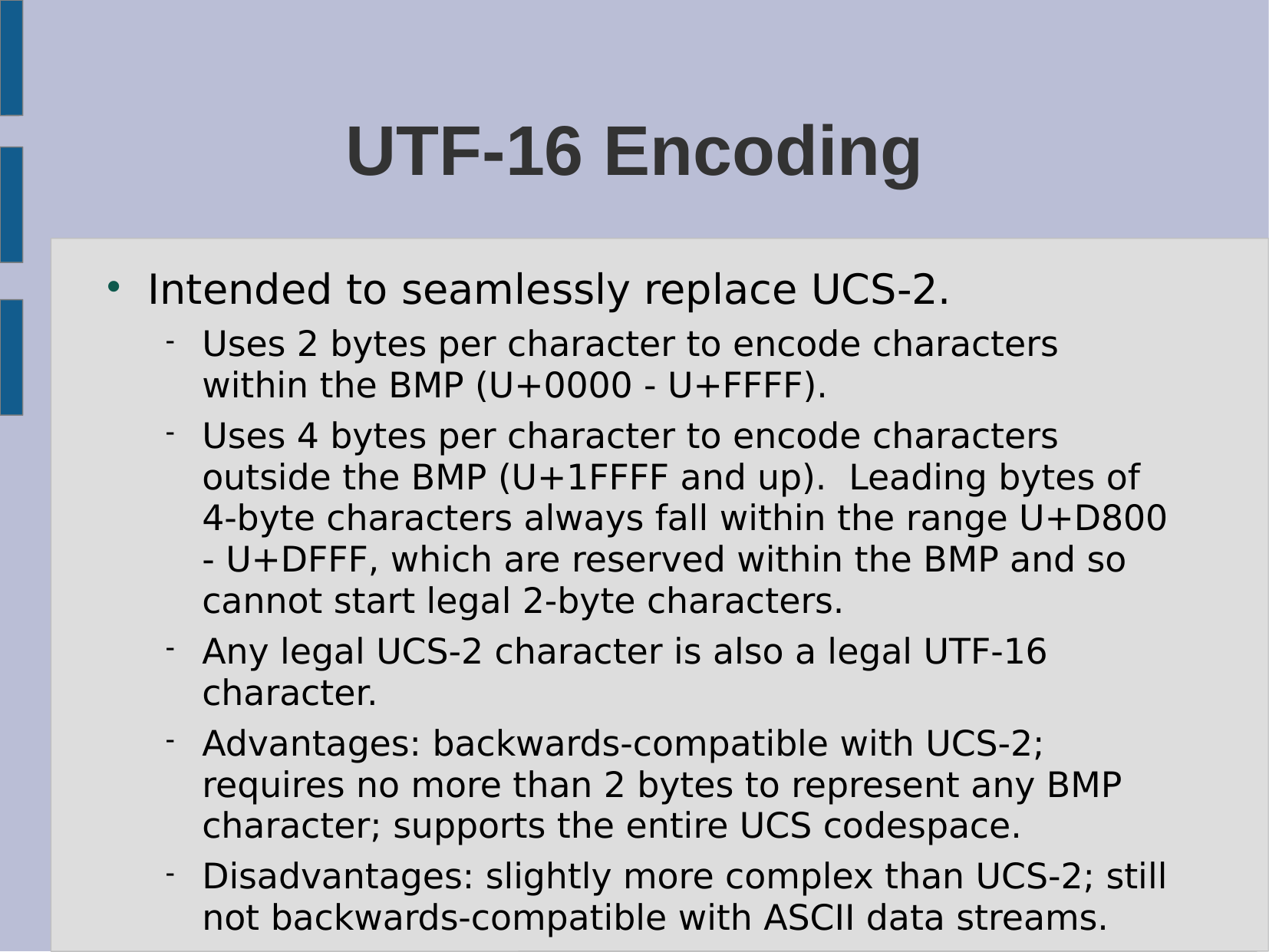

# UTF-16 Encoding
Intended to seamlessly replace UCS-2.
Uses 2 bytes per character to encode characters within the BMP (U+0000 - U+FFFF).
Uses 4 bytes per character to encode characters outside the BMP (U+1FFFF and up).  Leading bytes of 4-byte characters always fall within the range U+D800 - U+DFFF, which are reserved within the BMP and so cannot start legal 2-byte characters.
Any legal UCS-2 character is also a legal UTF-16 character.
Advantages: backwards-compatible with UCS-2; requires no more than 2 bytes to represent any BMP character; supports the entire UCS codespace.
Disadvantages: slightly more complex than UCS-2; still not backwards-compatible with ASCII data streams.